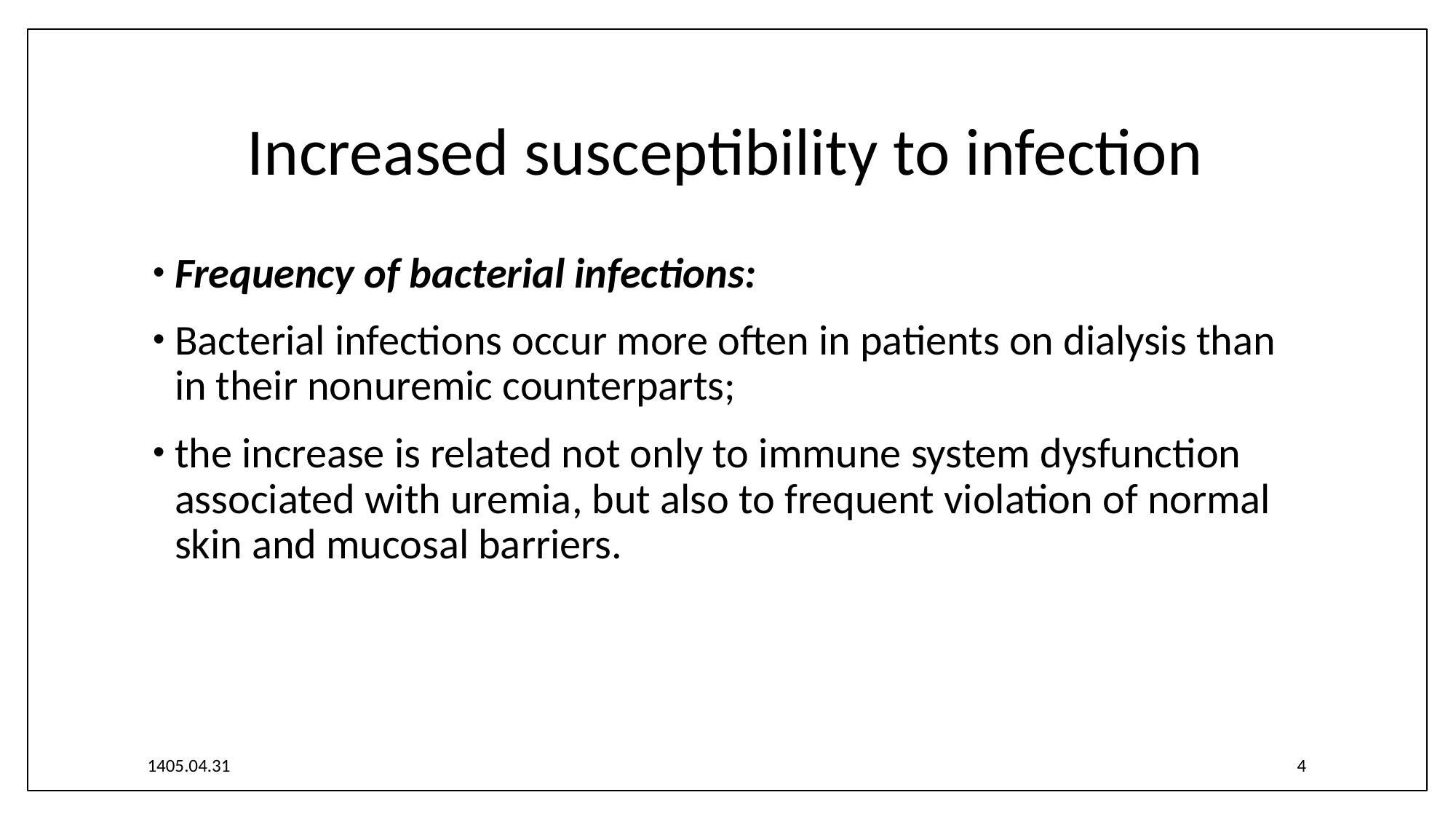

# Increased susceptibility to infection
Frequency of bacterial infections:
Bacterial infections occur more often in patients on dialysis than in their nonuremic counterparts;
the increase is related not only to immune system dysfunction associated with uremia, but also to frequent violation of normal skin and mucosal barriers.
1405.04.31
4